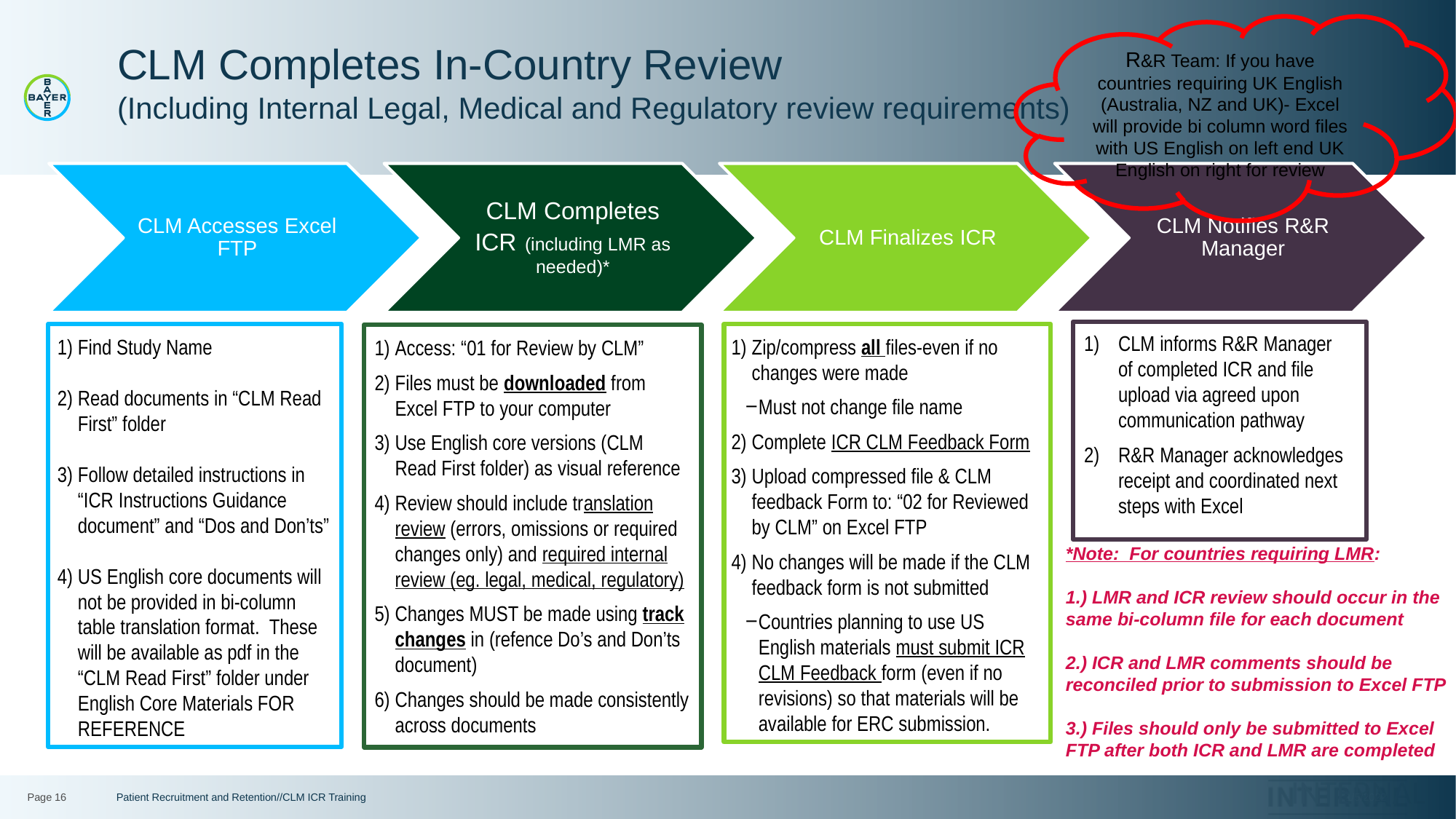

R&R Team: If you have countries requiring UK English (Australia, NZ and UK)- Excel will provide bi column word files with US English on left end UK English on right for review
# CLM Completes In-Country Review (Including Internal Legal, Medical and Regulatory review requirements)
CLM Accesses Excel FTP
CLM Completes ICR (including LMR as needed)*
CLM Finalizes ICR
CLM Notifies R&R Manager

Find Study Name

Read documents in “CLM Read First” folder

Follow detailed instructions in “ICR Instructions Guidance document” and “Dos and Don’ts”

US English core documents will not be provided in bi-column table translation format.  These will be available as pdf in the “CLM Read First” folder under English Core Materials FOR REFERENCE

CLM informs R&R Manager of completed ICR and file upload via agreed upon communication pathway
R&R Manager acknowledges receipt and coordinated next steps with Excel
Zip/compress all files-even if no changes were made
Must not change file name
Complete ICR CLM Feedback Form
Upload compressed file & CLM feedback Form to: “02 for Reviewed by CLM” on Excel FTP
No changes will be made if the CLM feedback form is not submitted
Countries planning to use US English materials must submit ICR CLM Feedback form (even if no revisions) so that materials will be available for ERC submission.
Access: “01 for Review by CLM”
Files must be downloaded from Excel FTP to your computer
Use English core versions (CLM Read First folder) as visual reference
Review should include translation review (errors, omissions or required changes only) and required internal review (eg. legal, medical, regulatory)
Changes MUST be made using track changes in (refence Do’s and Don’ts document)
Changes should be made consistently across documents
*Note:  For countries requiring LMR:

1.) LMR and ICR review should occur in the same bi-column file for each document

2.) ICR and LMR comments should be reconciled prior to submission to Excel FTP

3.) Files should only be submitted to Excel FTP after both ICR and LMR are completed

Page 16
Patient Recruitment and Retention//CLM ICR Training
1/5/2022